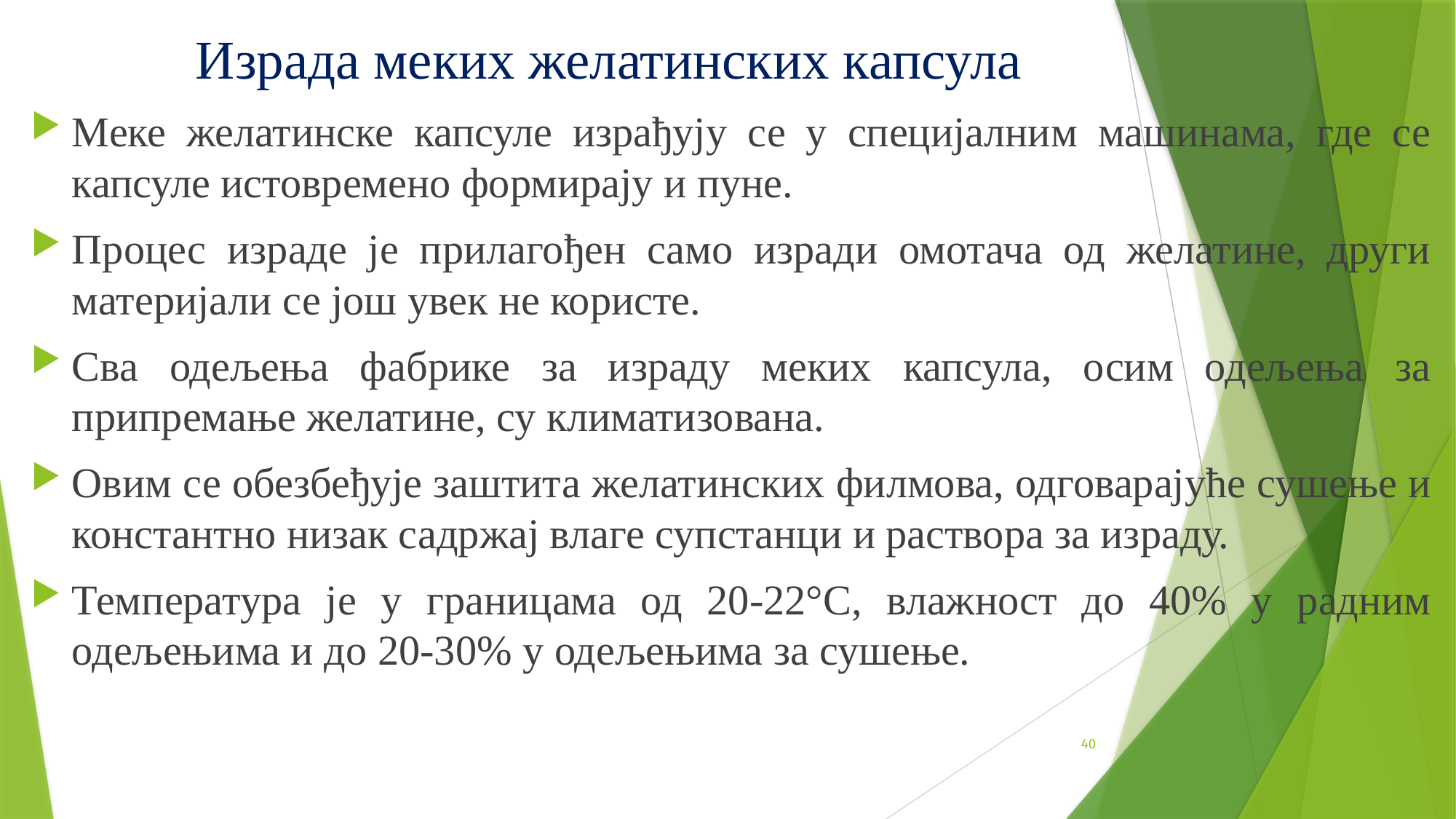

# Израда меких желатинских капсула
Меке желатинске капсуле израђују се у специјалним машинама, где се капсуле истовремено формирају и пуне.
Процес израде је прилагођен само изради омотача од желатине, други материјали се још увек не користе.
Сва одељења фабрике за израду меких капсула, осим одељења за припремање желатине, су климатизована.
Овим се обезбеђује заштита желатинских филмова, одговарајуће сушење и константно низак садржај влаге супстанци и раствора за израду.
Температура је у границама од 20-22°C, влажност до 40% у радним одељењима и до 20-30% у одељењима за сушење.

40